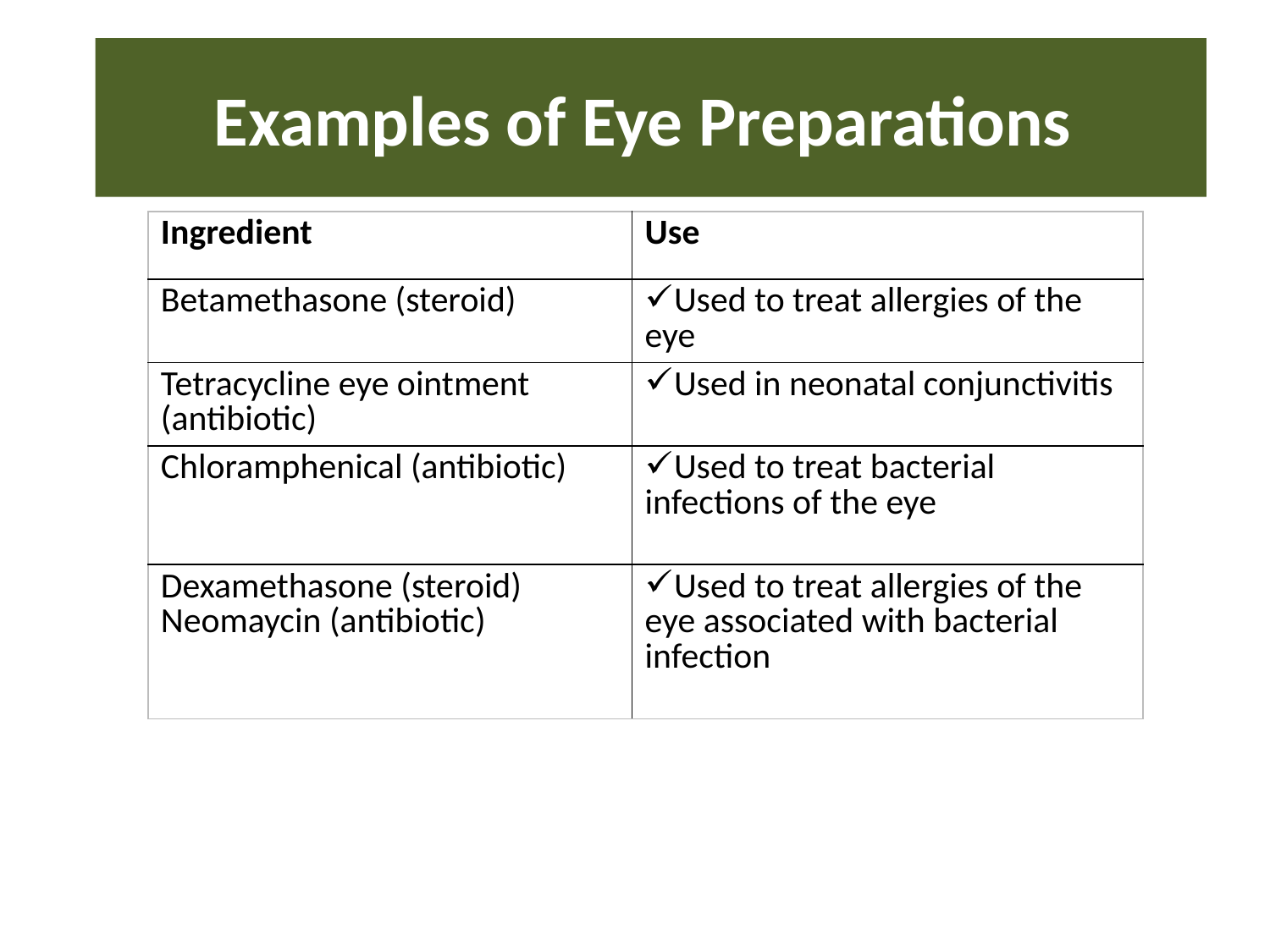

# Examples of Eye Preparations
| Ingredient | Use |
| --- | --- |
| Betamethasone (steroid) | Used to treat allergies of the eye |
| Tetracycline eye ointment (antibiotic) | Used in neonatal conjunctivitis |
| Chloramphenical (antibiotic) | Used to treat bacterial infections of the eye |
| Dexamethasone (steroid) Neomaycin (antibiotic) | Used to treat allergies of the eye associated with bacterial infection |